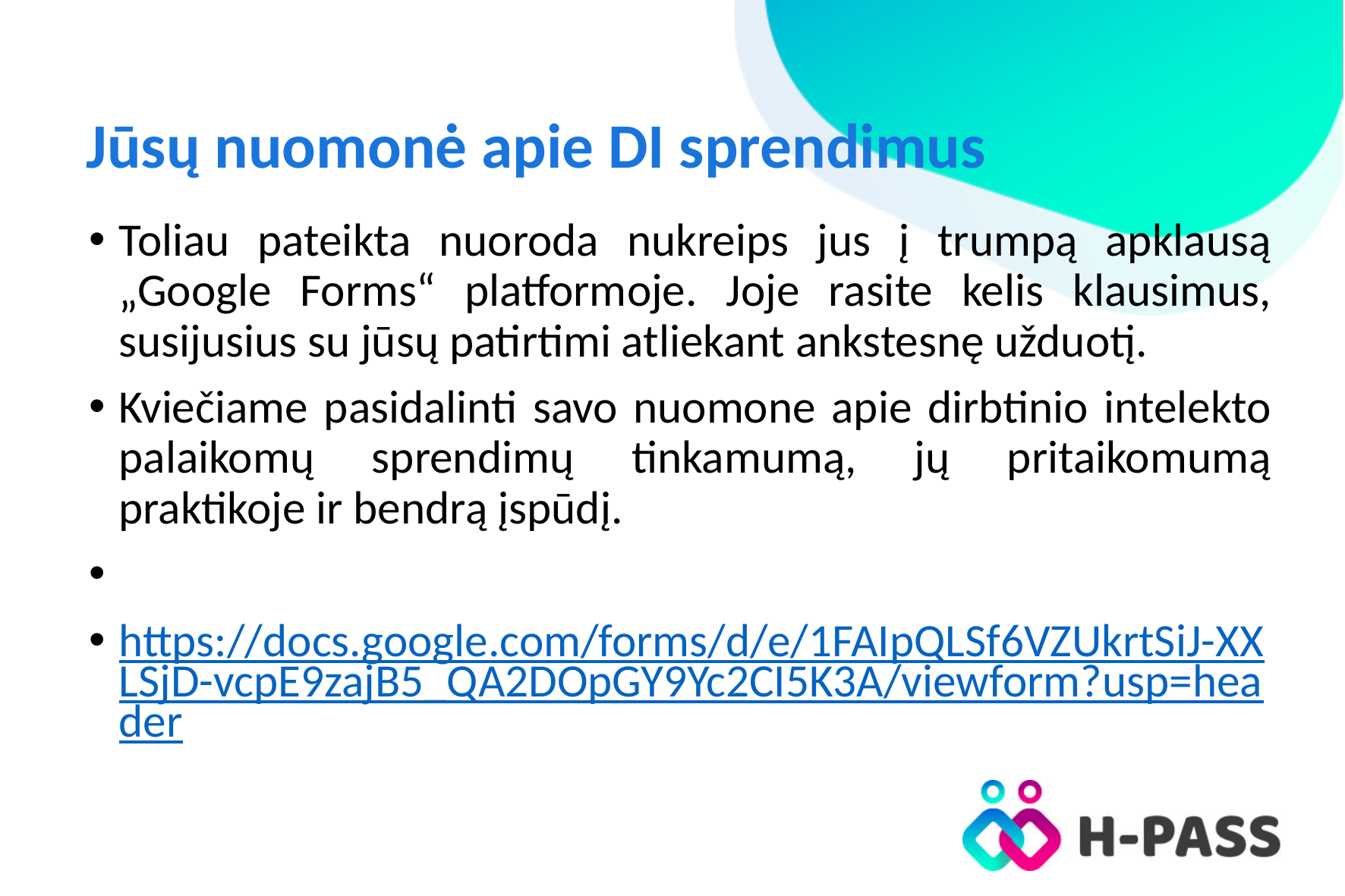

# Jūsų nuomonė apie DI sprendimus
Toliau pateikta nuoroda nukreips jus į trumpą apklausą „Google Forms“ platformoje. Joje rasite kelis klausimus, susijusius su jūsų patirtimi atliekant ankstesnę užduotį.
Kviečiame pasidalinti savo nuomone apie dirbtinio intelekto palaikomų sprendimų tinkamumą, jų pritaikomumą praktikoje ir bendrą įspūdį.

https://docs.google.com/forms/d/e/1FAIpQLSf6VZUkrtSiJ-XXLSjD-vcpE9zajB5_QA2DOpGY9Yc2CI5K3A/viewform?usp=header